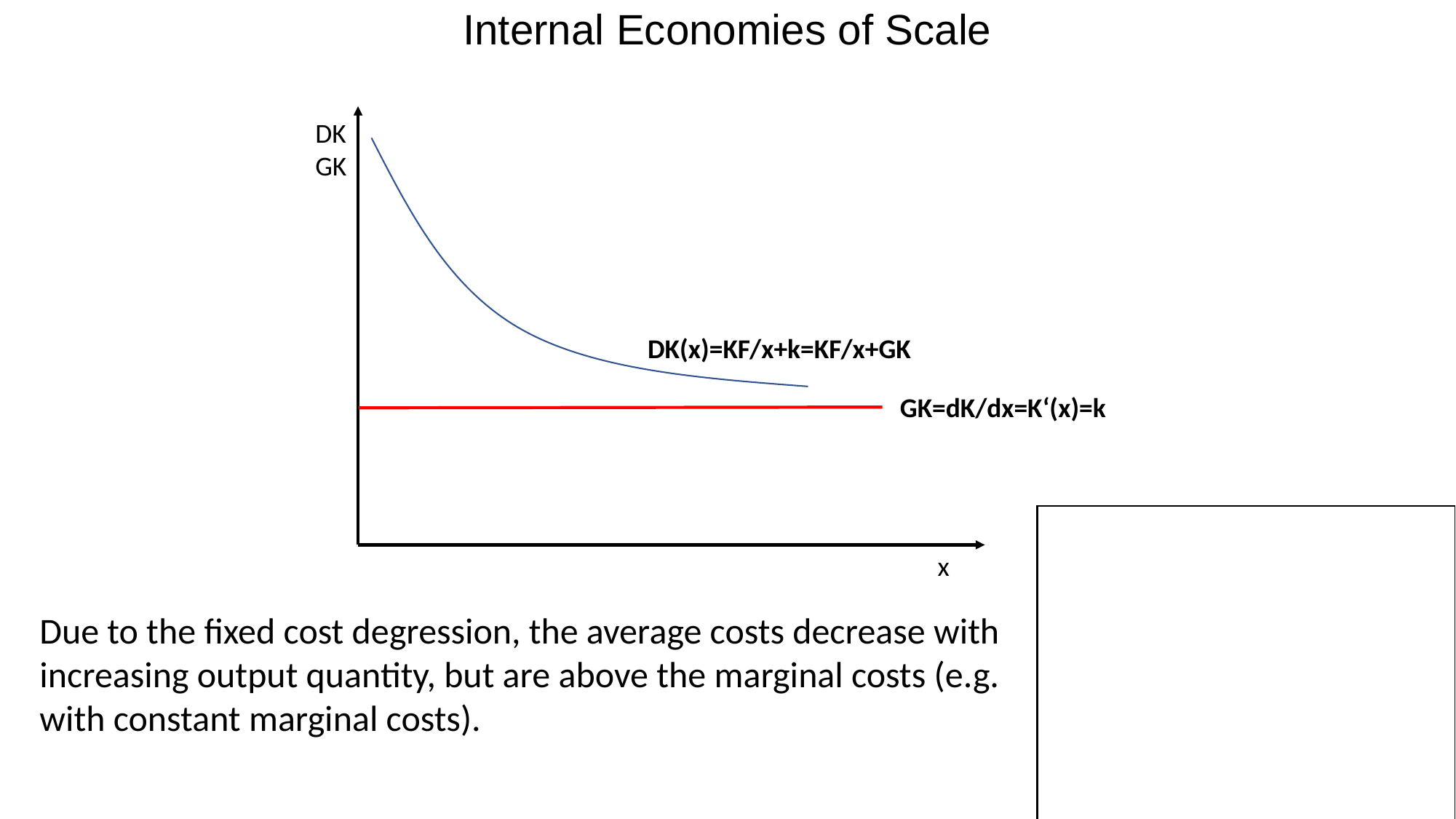

Internal Economies of Scale
DK
GK

DK(x)=KF/x+k=KF/x+GK
GK=dK/dx=K‘(x)=k

x
Due to the fixed cost degression, the average costs decrease with increasing output quantity, but are above the marginal costs (e.g. with constant marginal costs).